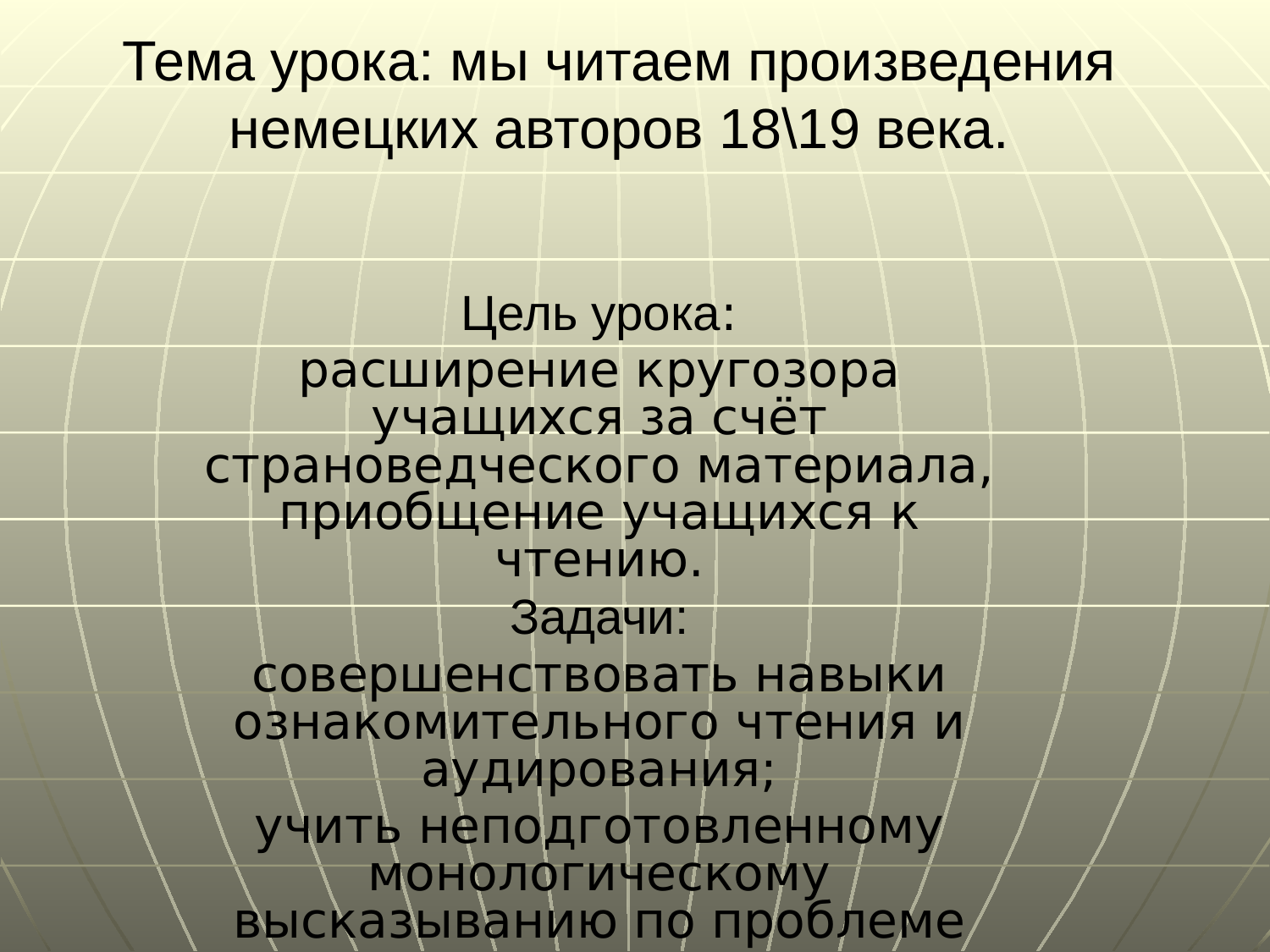

# Тема урока: мы читаем произведения немецких авторов 18\19 века.
Цель урока:
расширение кругозора учащихся за счёт страноведческого материала, приобщение учащихся к чтению.
Задачи:
совершенствовать навыки ознакомительного чтения и аудирования;
учить неподготовленному монологическому высказыванию по проблеме текста.